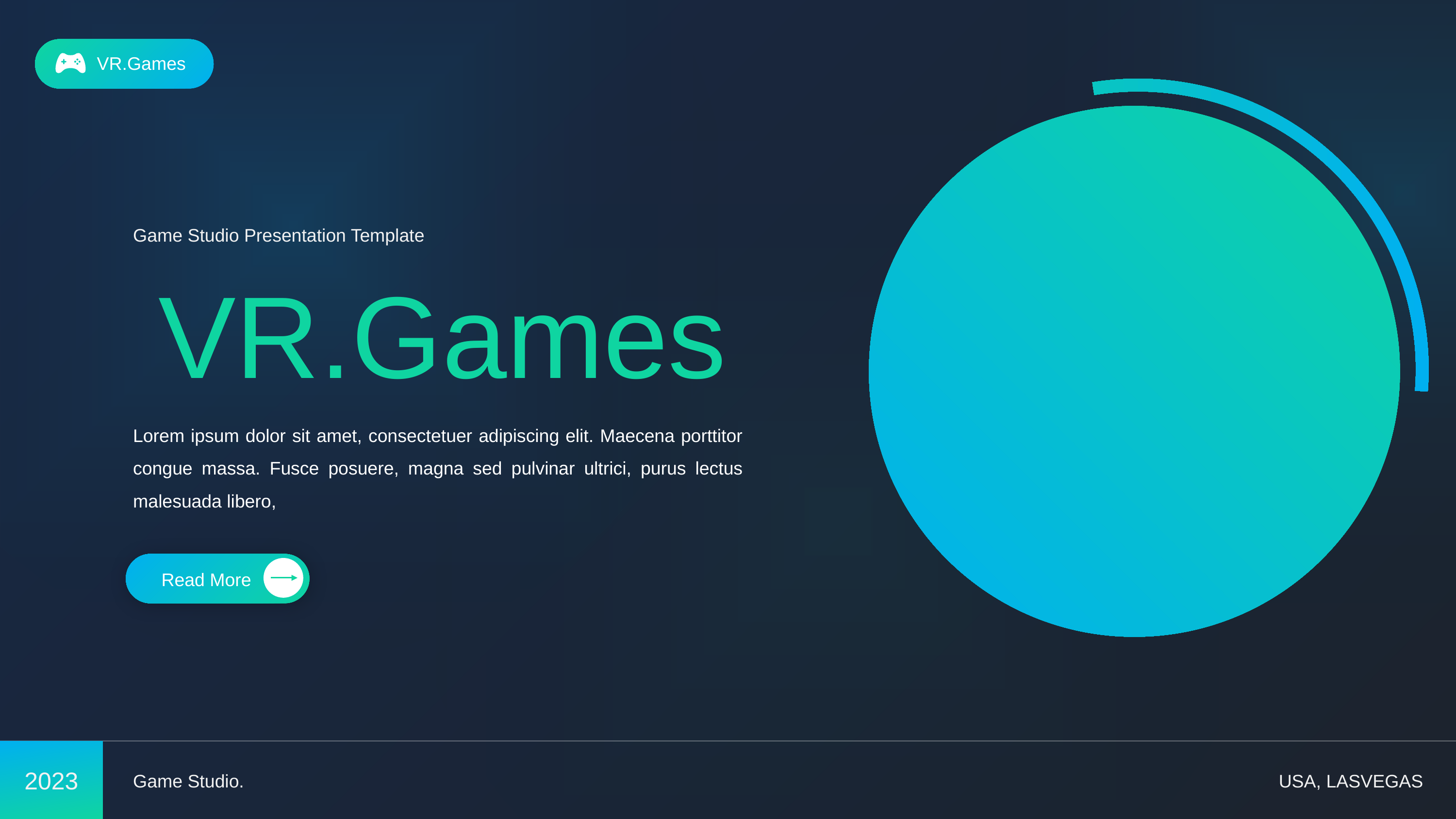

VR.Games

Game Studio Presentation Template
VR.Games
Lorem ipsum dolor sit amet, consectetuer adipiscing elit. Maecena porttitor congue massa. Fusce posuere, magna sed pulvinar ultrici, purus lectus malesuada libero,

Read More
2023
Game Studio.
USA, LASVEGAS